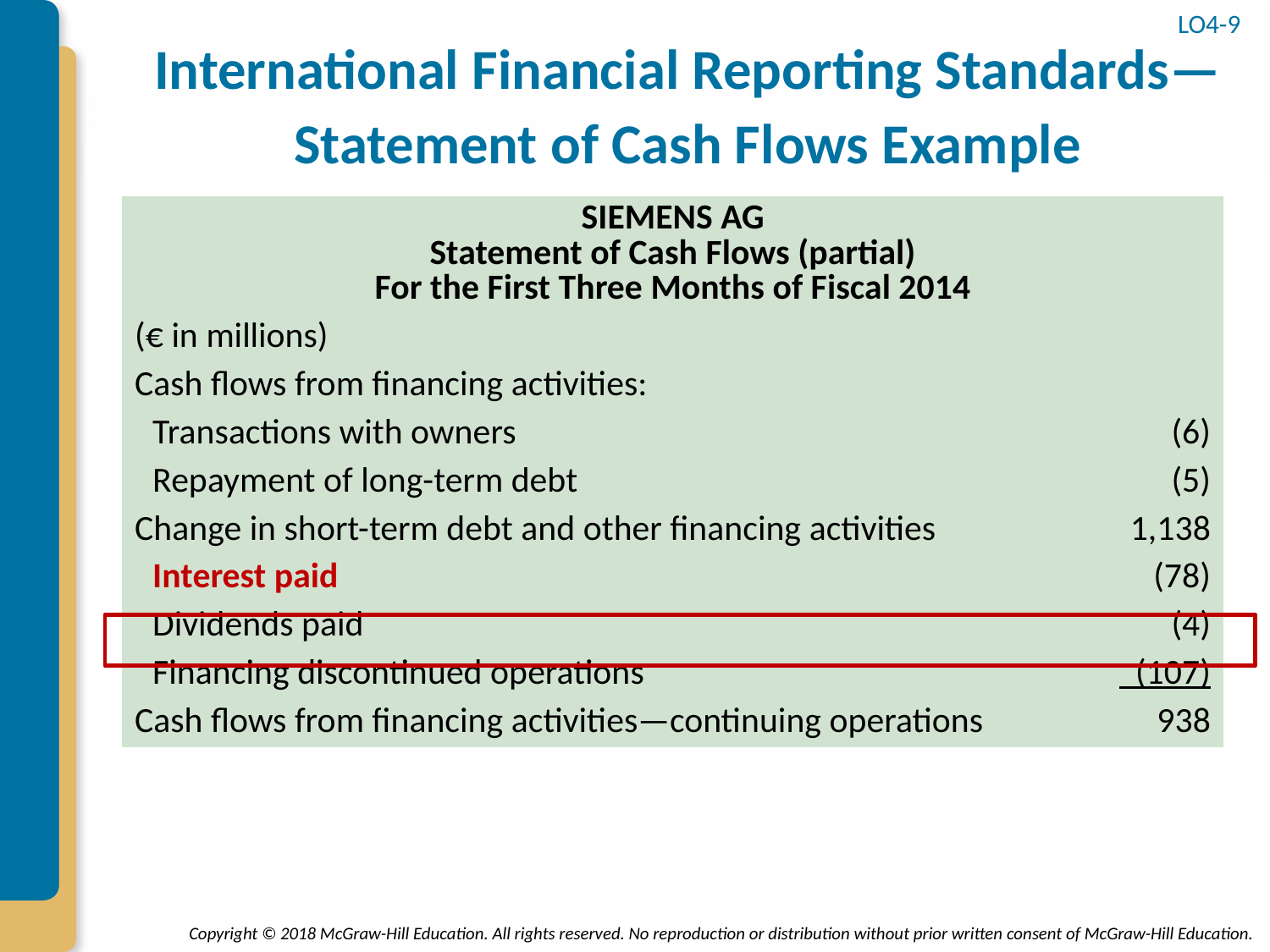

# International Financial Reporting Standards—Statement of Cash Flows Example
LO4-9
| SIEMENS AG Statement of Cash Flows (partial) For the First Three Months of Fiscal 2014 |  |
| --- | --- |
| (€ in millions) |  |
| Cash flows from financing activities: |  |
| Transactions with owners | (6) |
| Repayment of long-term debt | (5) |
| Change in short-term debt and other financing activities | 1,138 |
| Interest paid | (78) |
| Dividends paid | (4) |
| Financing discontinued operations | (107) |
| Cash flows from financing activities—continuing operations | 938 |